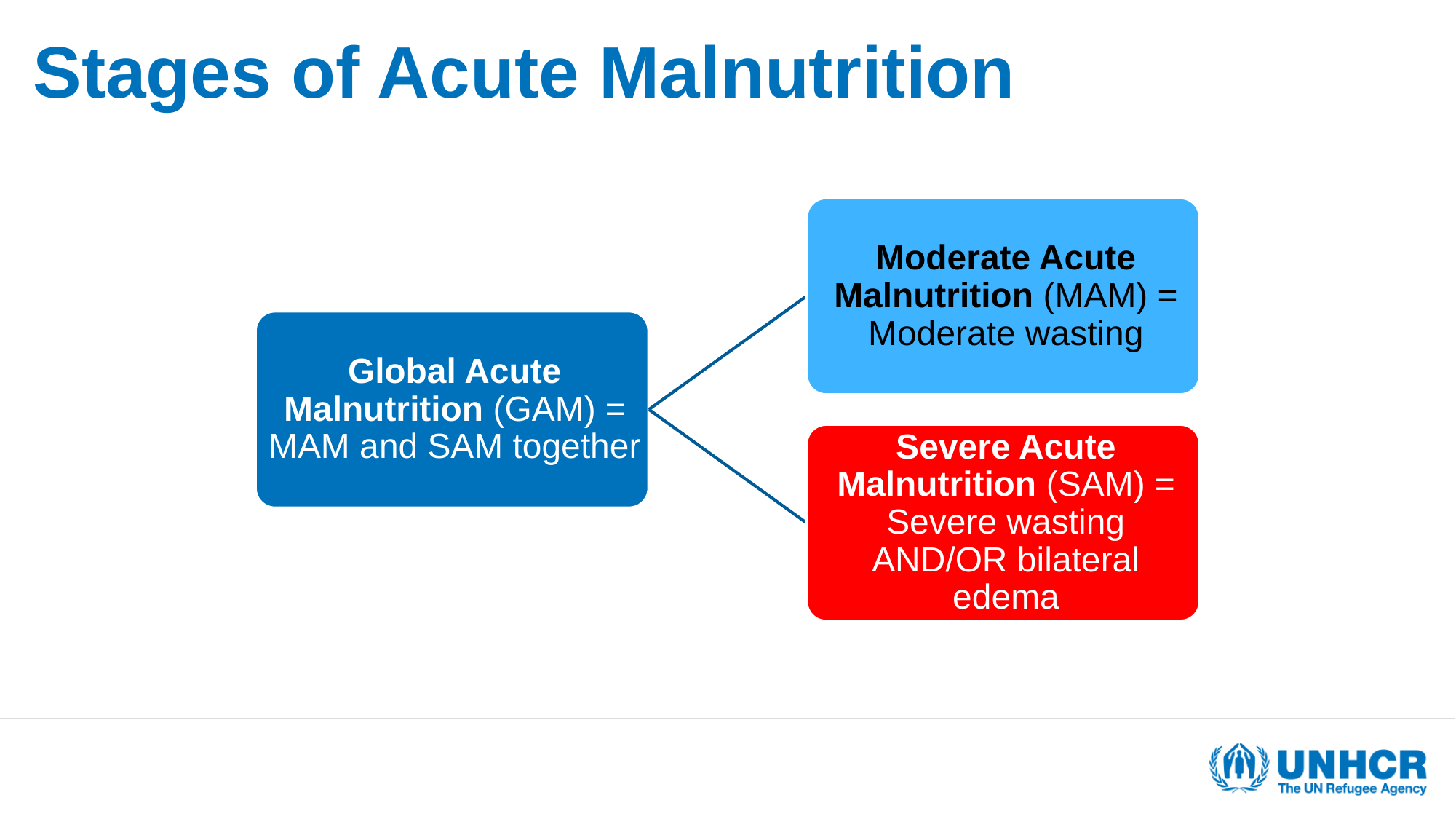

# Stages of Acute Malnutrition
Global Acute Malnutrition (GAM) = MAM and SAM together

Moderate Acute Malnutrition (MAM) = Moderate wasting

Severe Acute Malnutrition (SAM) = Severe wasting AND/OR bilateral edema